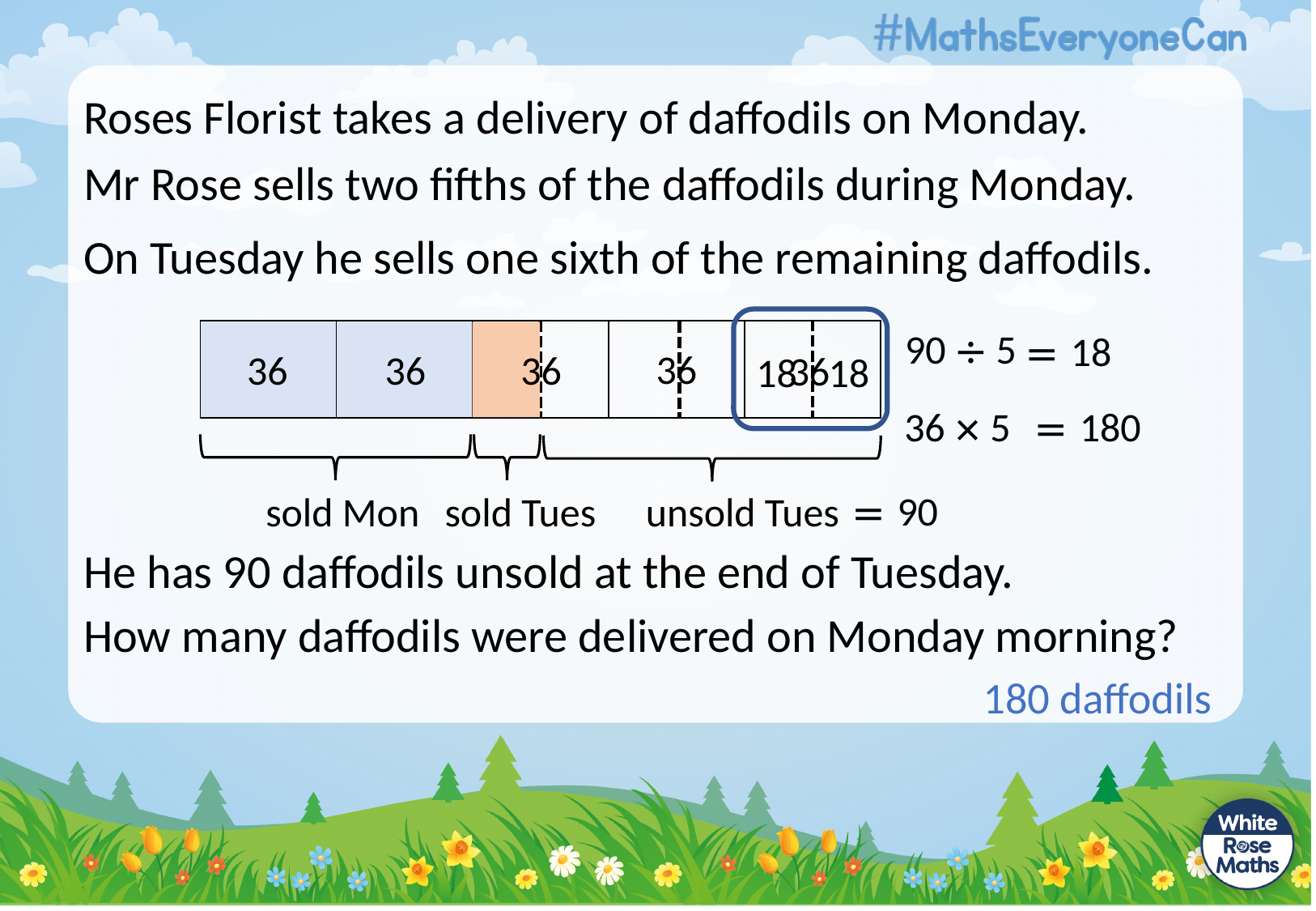

Roses Florist takes a delivery of daffodils on Monday.
Mr Rose sells two fifths of the daffodils during Monday.
On Tuesday he sells one sixth of the remaining daffodils.

90 ÷ 5
= 18
|  |  |  |  |  |
| --- | --- | --- | --- | --- |

36
36
36
36
36
18
18
= 180
36 × 5

= 90
unsold Tues
sold Mon
sold Tues
He has 90 daffodils unsold at the end of Tuesday.
How many daffodils were delivered on Monday morning?
180 daffodils